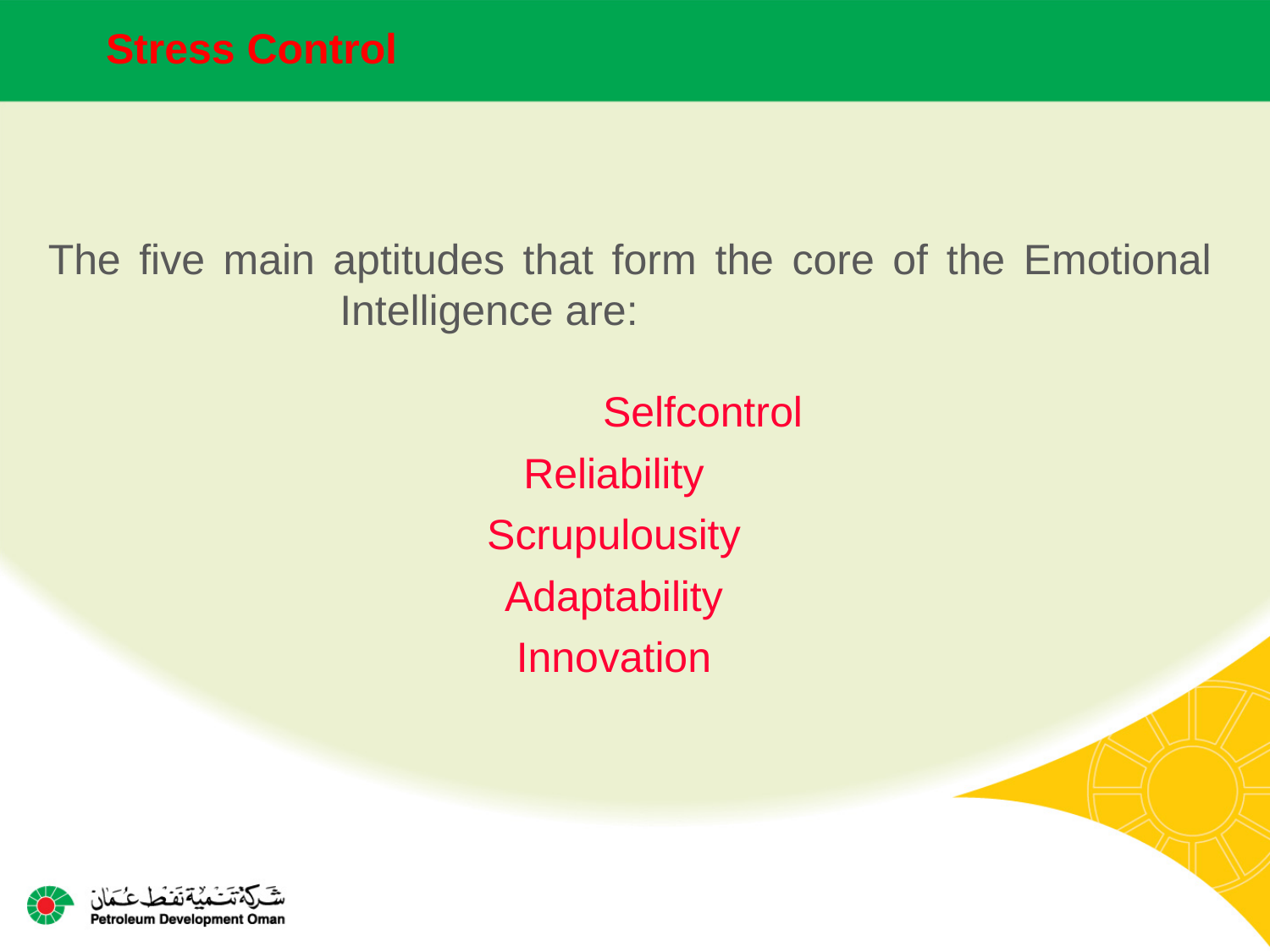

# Stress Control
The five main aptitudes that form the core of the Emotional Intelligence are:
			  Selfcontrol
Reliability
Scrupulousity
Adaptability
Innovation